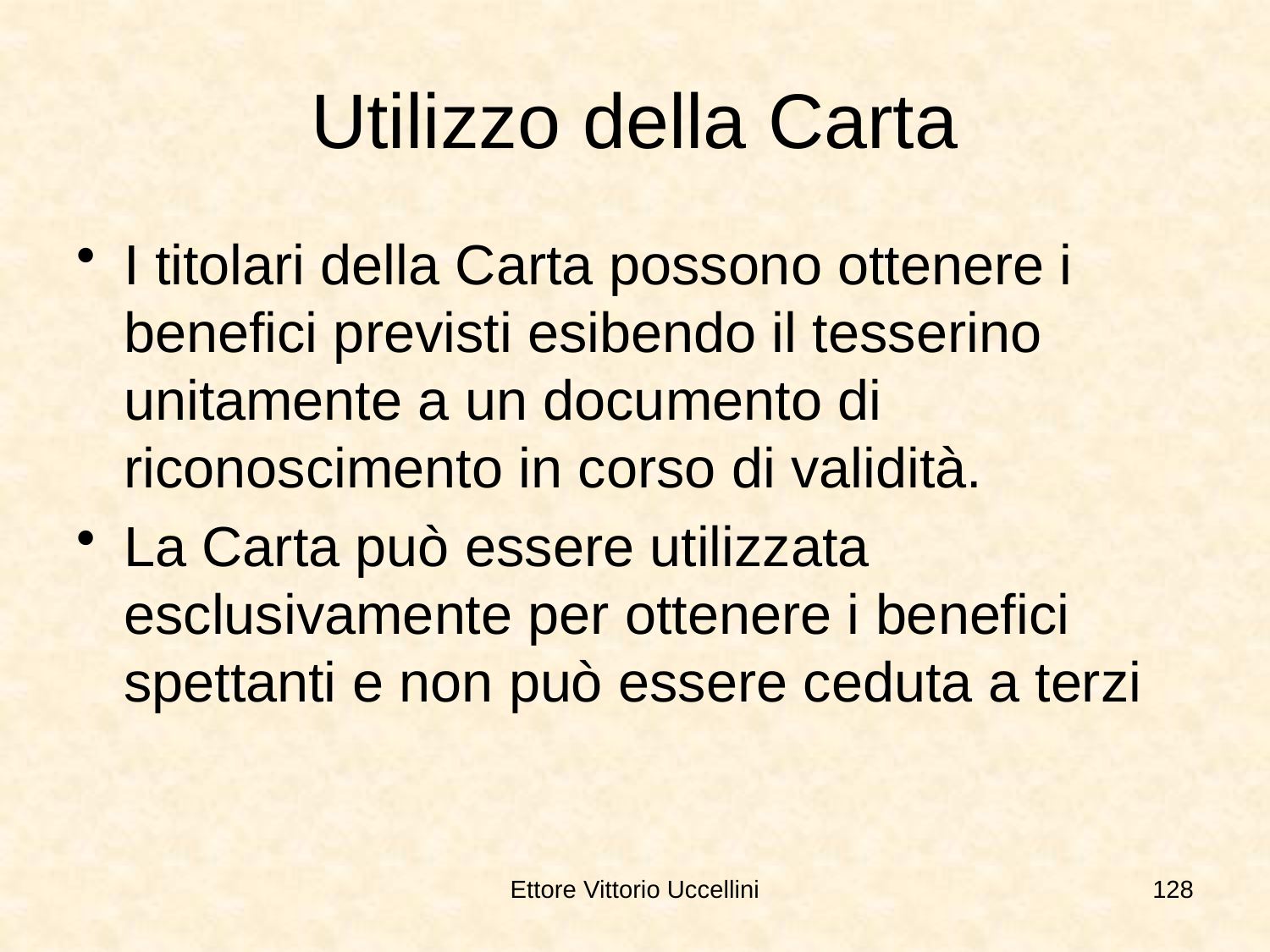

# Utilizzo della Carta
I titolari della Carta possono ottenere i benefici previsti esibendo il tesserino unitamente a un documento di riconoscimento in corso di validità.
La Carta può essere utilizzata esclusivamente per ottenere i benefici spettanti e non può essere ceduta a terzi
Ettore Vittorio Uccellini
128